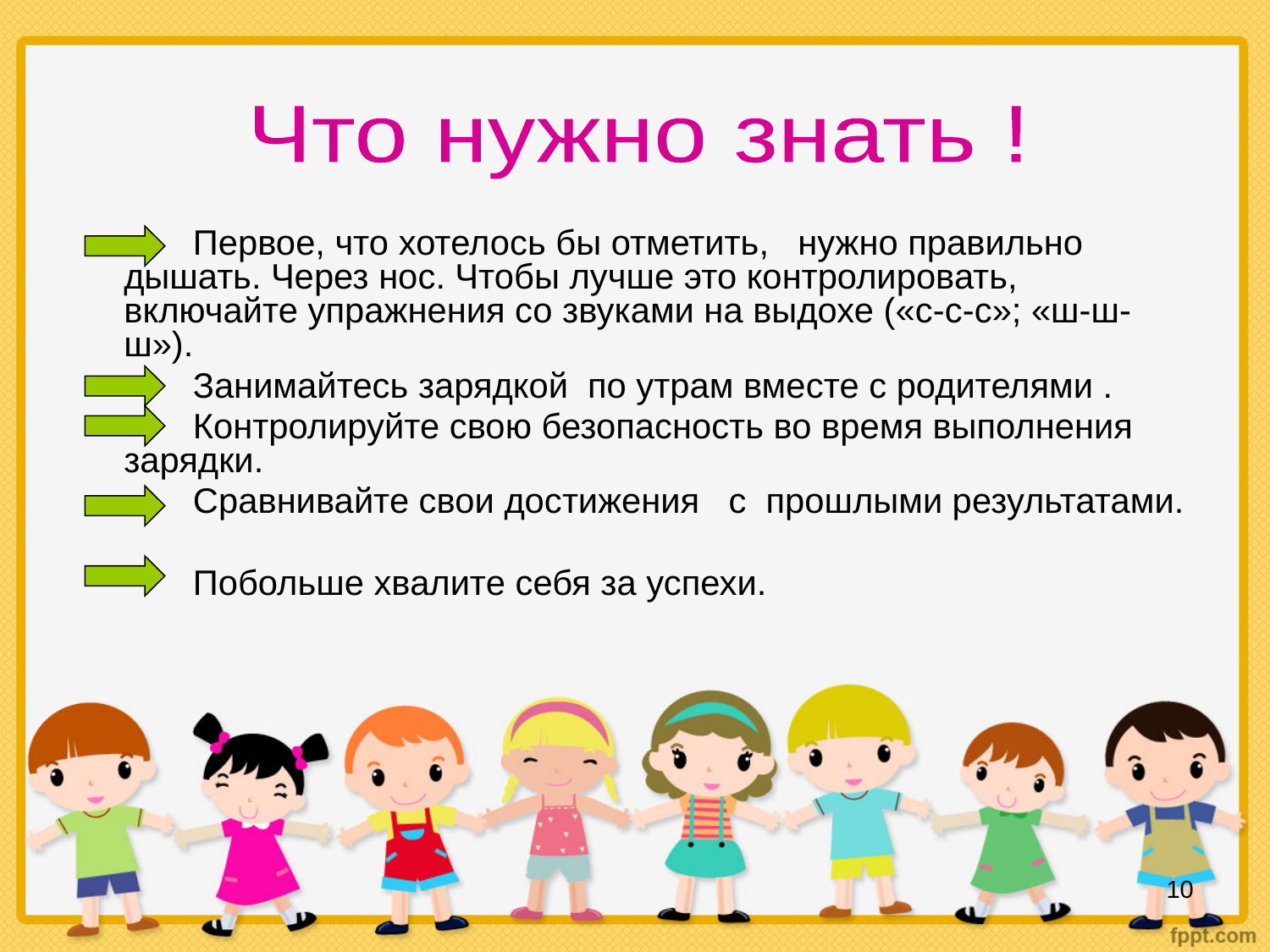

Что нужно знать !
            Первое, что хотелось бы отметить,   нужно правильно дышать. Через нос. Чтобы лучше это контролировать, включайте упражнения со звуками на выдохе («с-с-с»; «ш-ш-ш»).
            Занимайтесь зарядкой  по утрам вместе с родителями .
            Контролируйте свою безопасность во время выполнения зарядки.
            Сравнивайте свои достижения   с  прошлыми результатами.

            Побольше хвалите себя за успехи.

10